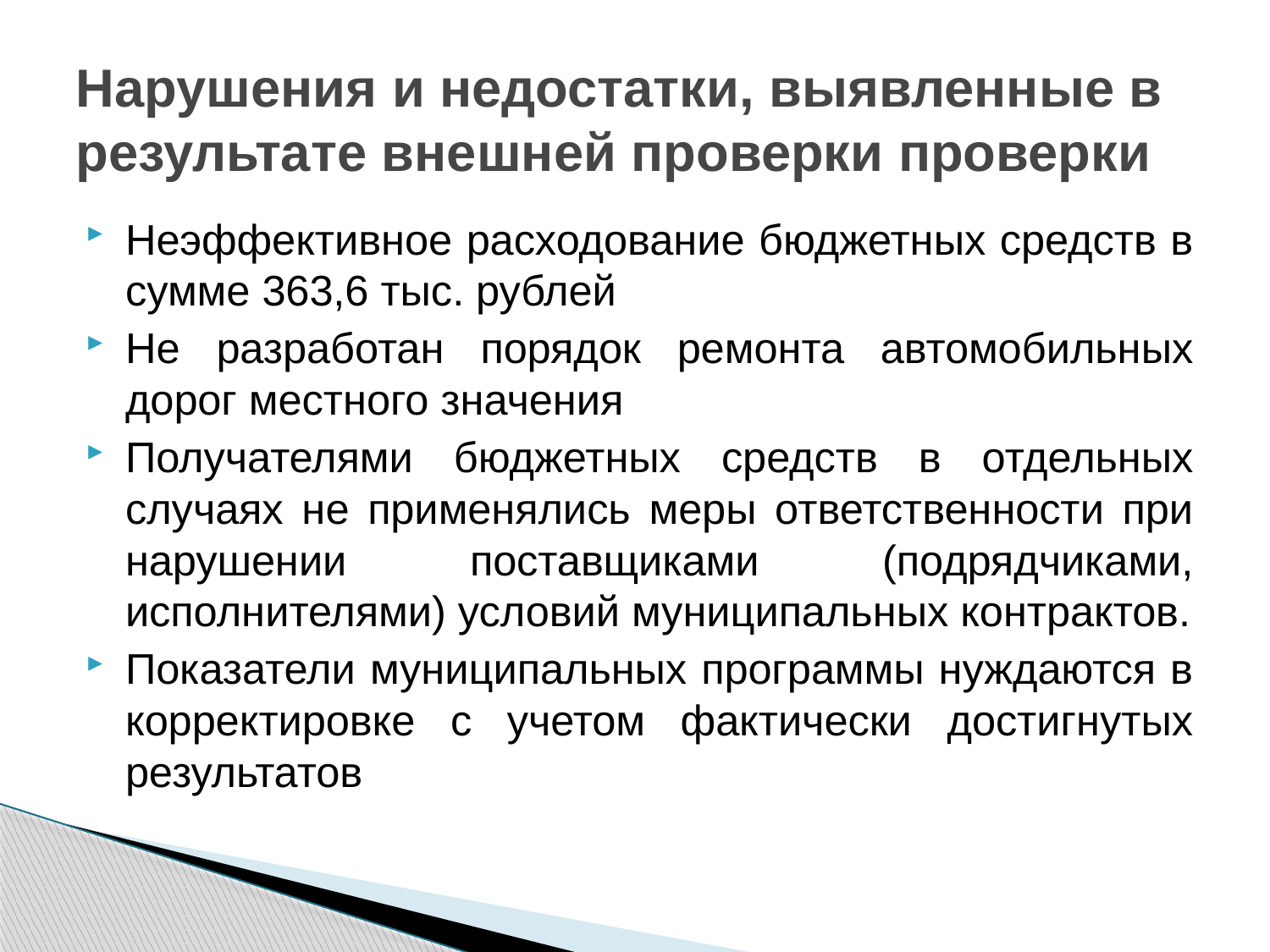

# Нарушения и недостатки, выявленные в результате внешней проверки проверки
Неэффективное расходование бюджетных средств в сумме 363,6 тыс. рублей
Не разработан порядок ремонта автомобильных дорог местного значения
Получателями бюджетных средств в отдельных случаях не применялись меры ответственности при нарушении поставщиками (подрядчиками, исполнителями) условий муниципальных контрактов.
Показатели муниципальных программы нуждаются в корректировке с учетом фактически достигнутых результатов